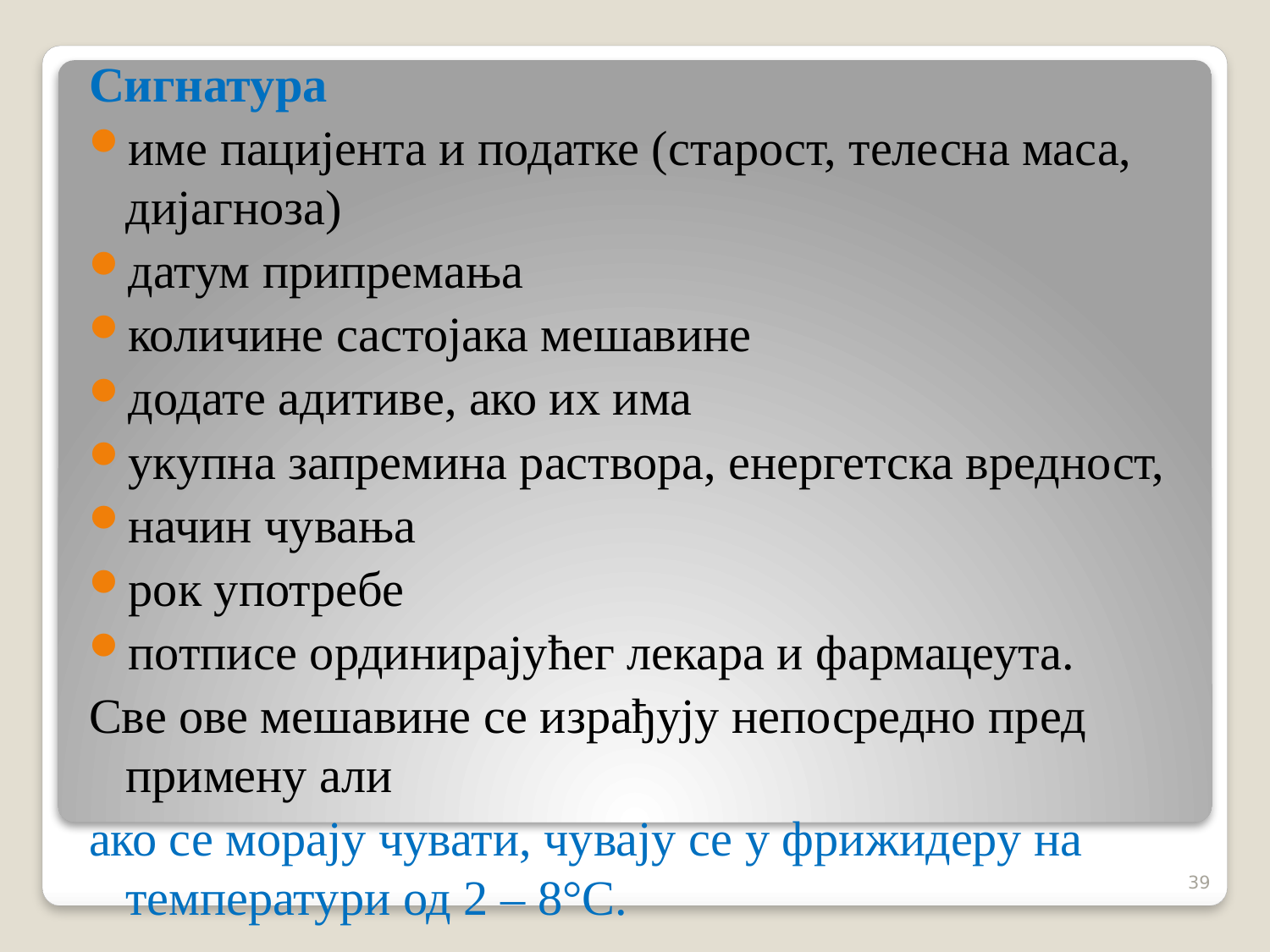

Сигнатура
име пацијента и податке (старост, телесна маса, дијагноза)
датум припремања
количине састојака мешавине
додате адитиве, ако их има
укупна запремина раствора, енергетска вредност,
начин чувања
рок употребе
потписе ординирајућег лекара и фармацеута.
Све ове мешавине се израђују непосредно пред примену али
ако се морају чувати, чувају се у фрижидеру на температури од 2 – 8°C.
39